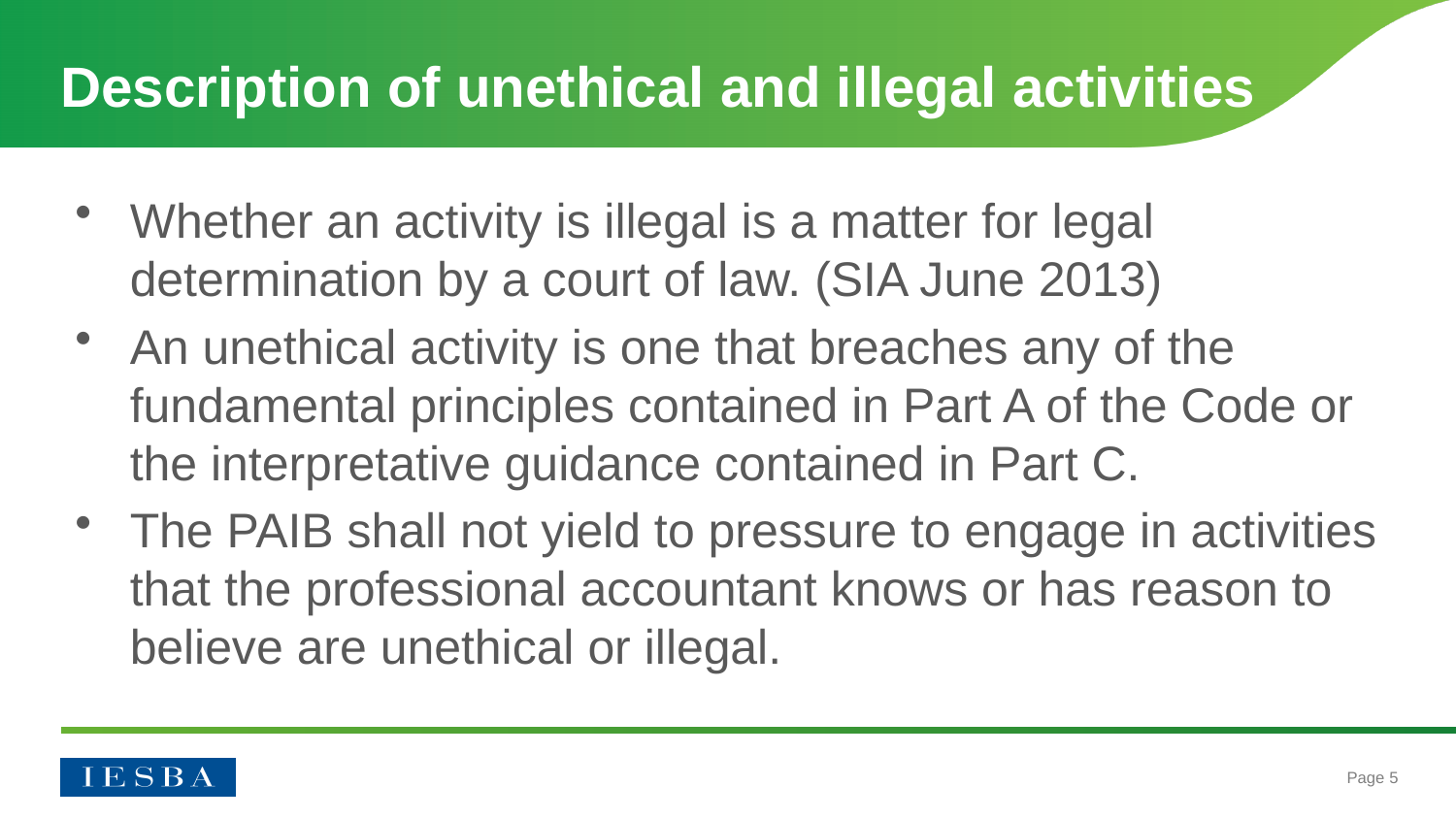

# Description of unethical and illegal activities
Whether an activity is illegal is a matter for legal determination by a court of law. (SIA June 2013)
An unethical activity is one that breaches any of the fundamental principles contained in Part A of the Code or the interpretative guidance contained in Part C.
The PAIB shall not yield to pressure to engage in activities that the professional accountant knows or has reason to believe are unethical or illegal.